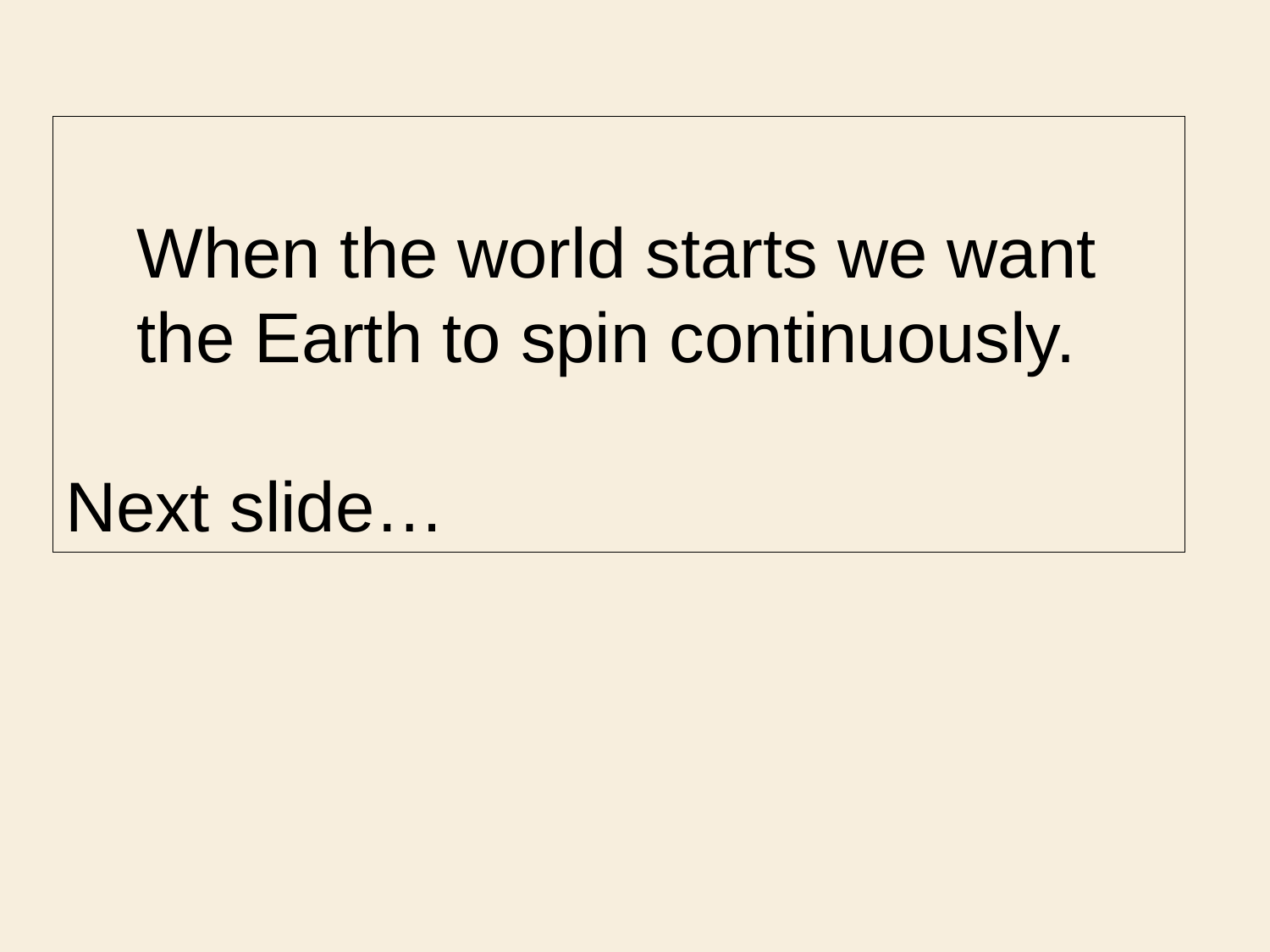

When the world starts we want the Earth to spin continuously.

Next slide…